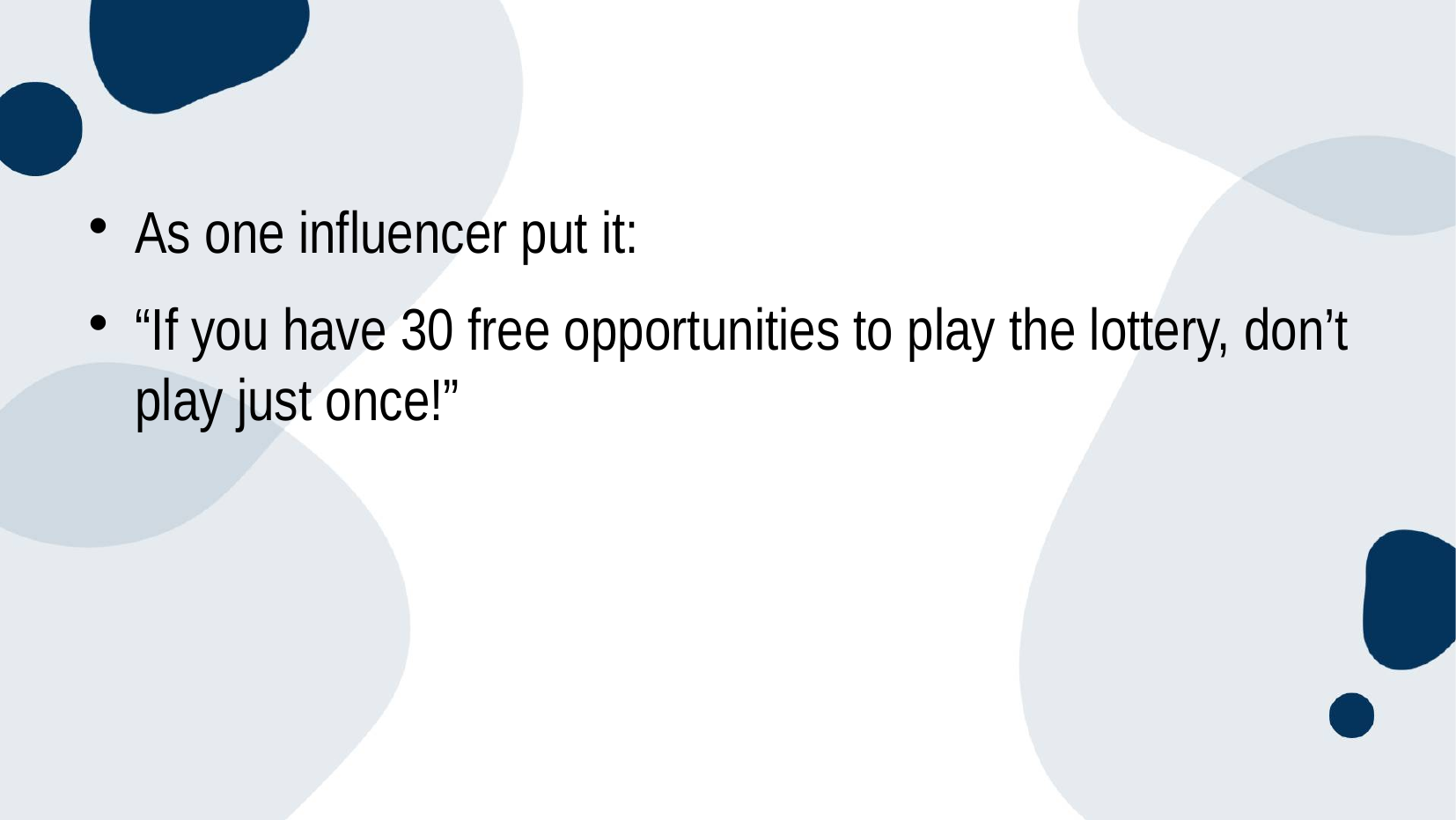

As one influencer put it:
“If you have 30 free opportunities to play the lottery, don’t play just once!”